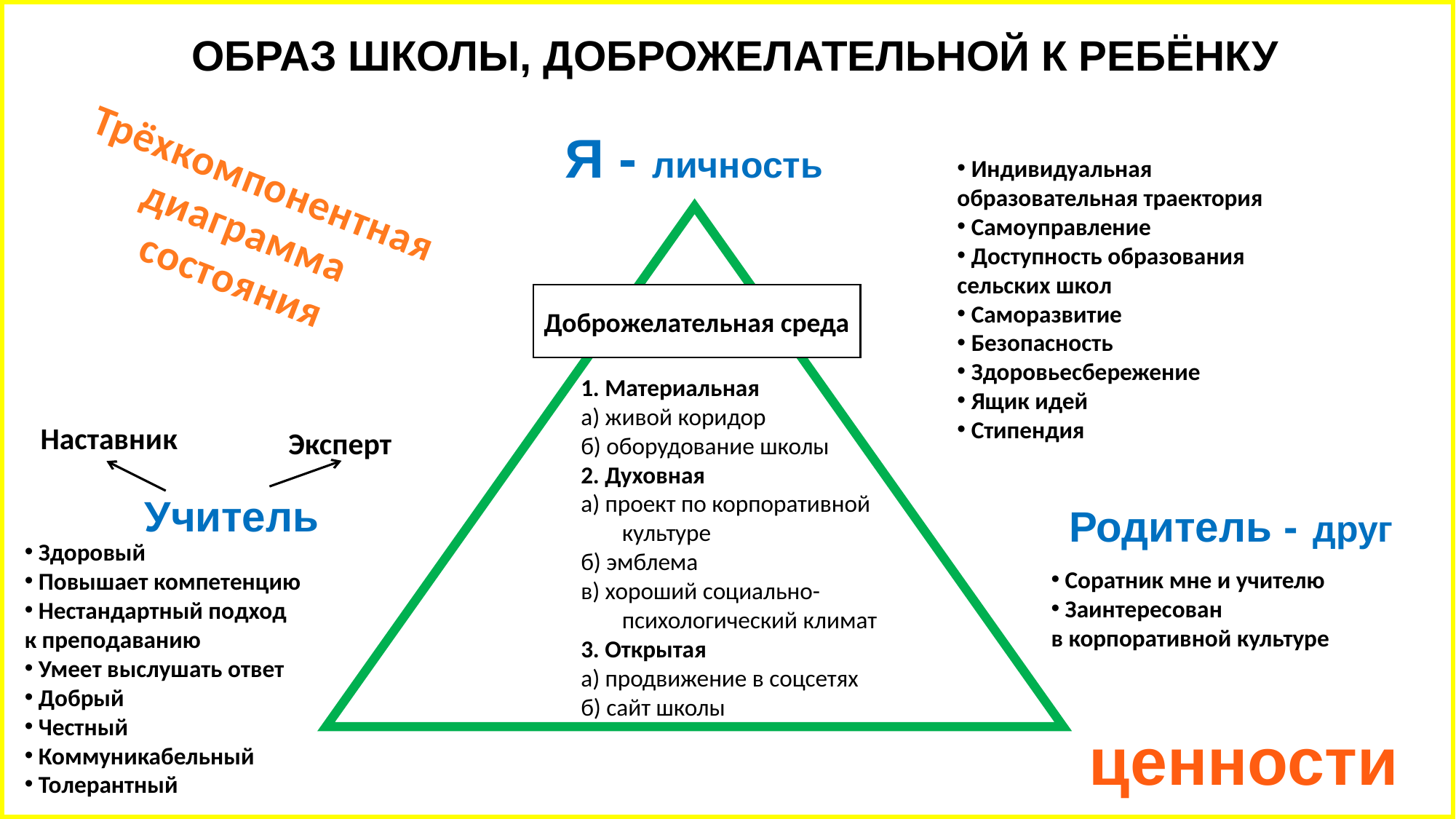

ОБРАЗ ШКОЛЫ, ДОБРОЖЕЛАТЕЛЬНОЙ К РЕБЁНКУ
Я - личность
 Индивидуальная образовательная траектория
 Самоуправление
 Доступность образования сельских школ
 Саморазвитие
 Безопасность
 Здоровьесбережение
 Ящик идей
 Стипендия
Трёхкомпонентная
диаграмма
состояния

Доброжелательная среда
1. Материальная
а) живой коридор
б) оборудование школы
2. Духовная
а) проект по корпоративной культуре
б) эмблема
в) хороший социально-психологический климат
3. Открытая
а) продвижение в соцсетях
б) сайт школы
Наставник
Эксперт
Родитель - друг
Учитель
 Здоровый
 Повышает компетенцию
 Нестандартный подход
к преподаванию
 Умеет выслушать ответ
 Добрый
 Честный
 Коммуникабельный
 Толерантный
 Соратник мне и учителю
 Заинтересован
в корпоративной культуре
ценности